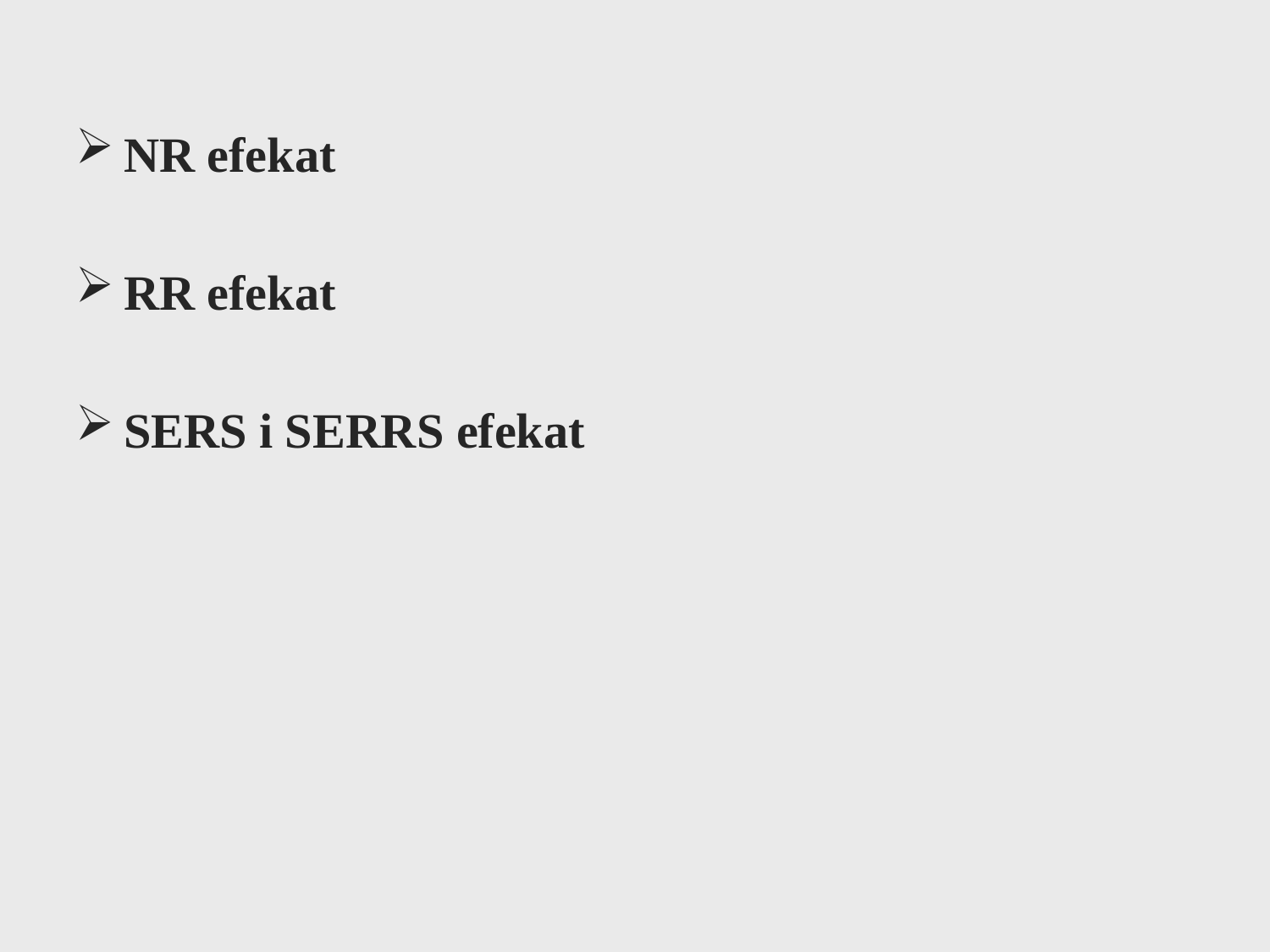

NR efekat

RR efekat

SERS i SERRS efekat